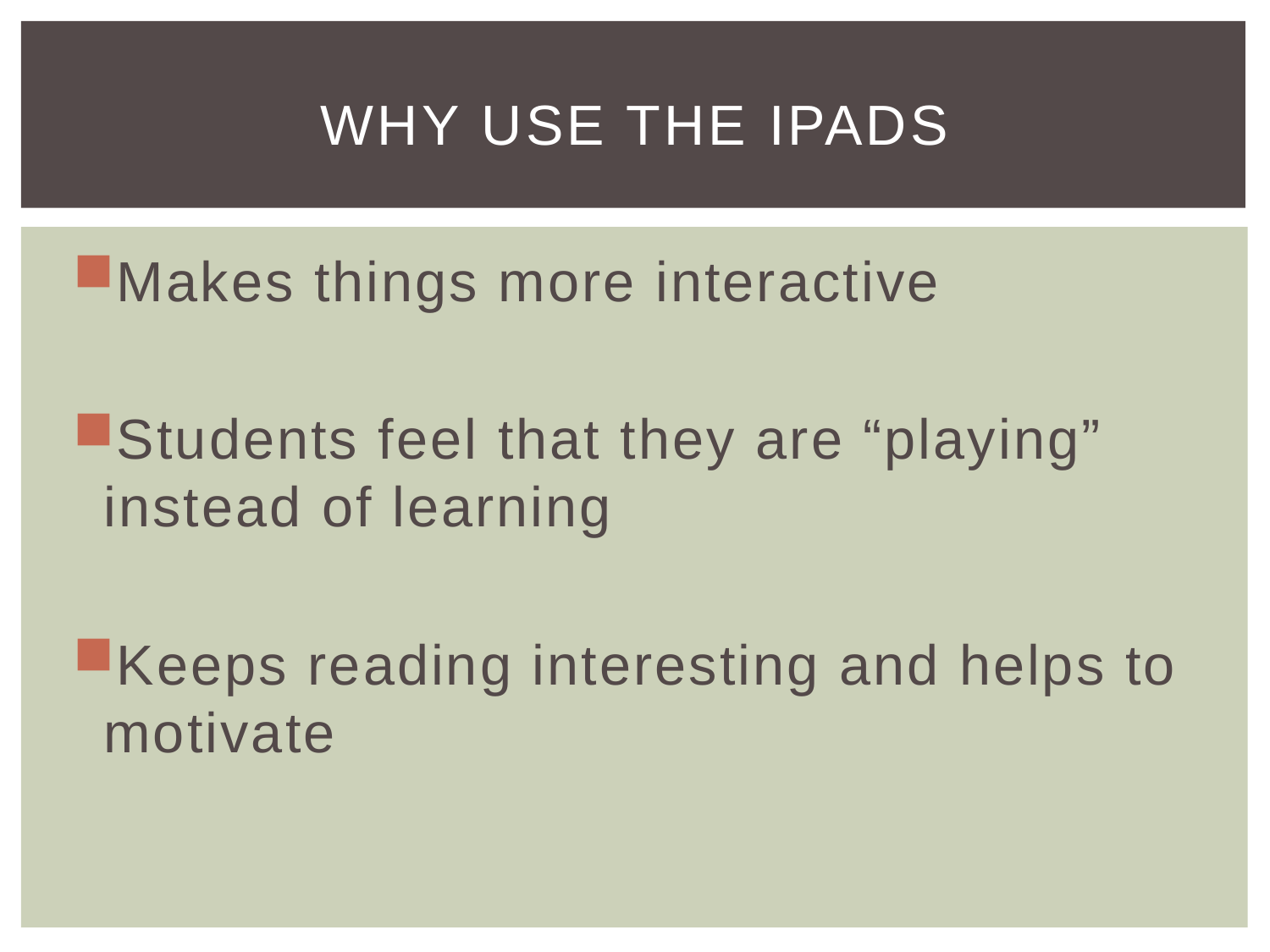

# Why use the ipads
Makes things more interactive

Students feel that they are “playing” instead of learning

Keeps reading interesting and helps to motivate